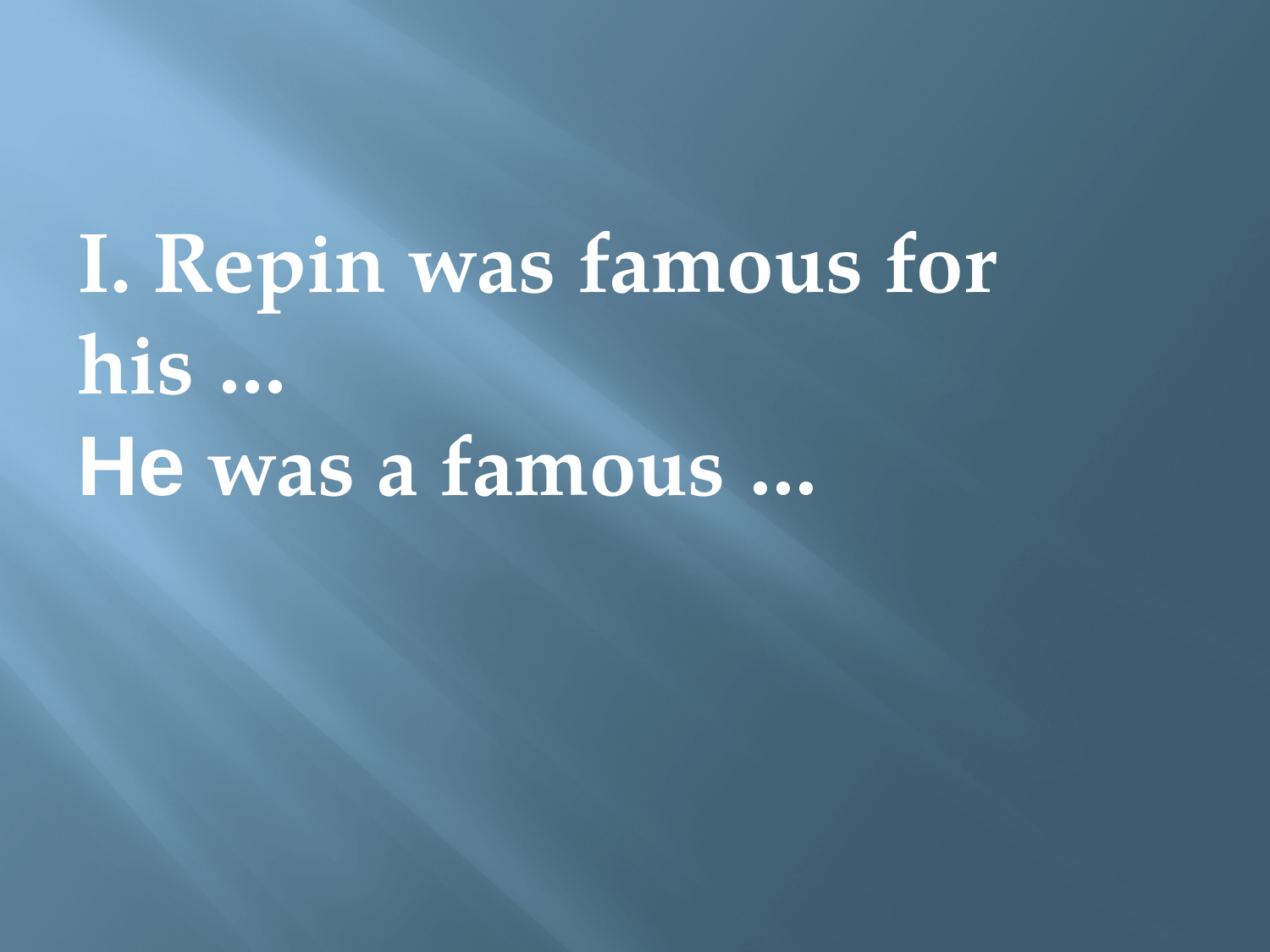

# I. Repin was famous for     his … Не was a famous …